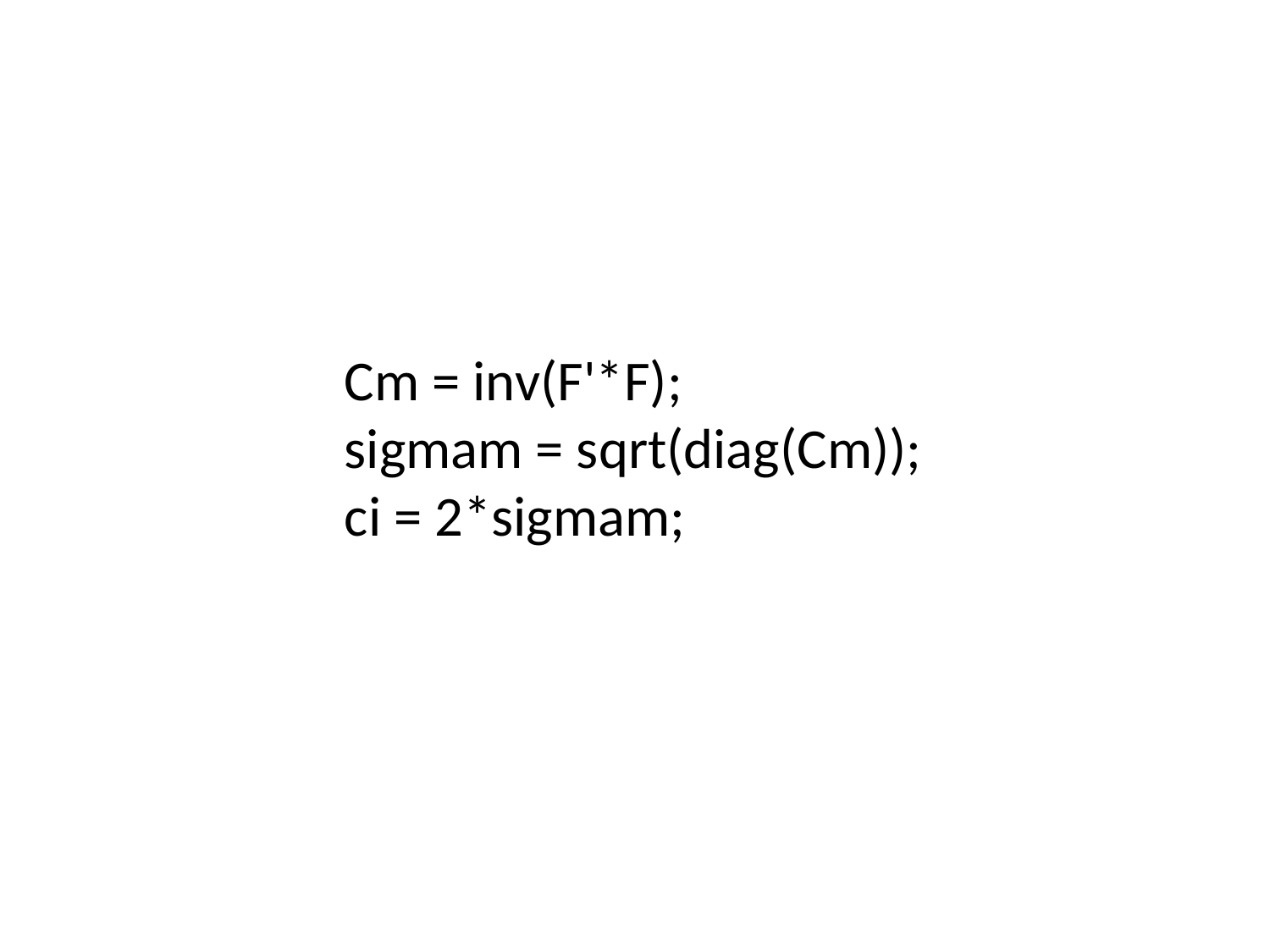

Cm = inv(F'*F);
sigmam = sqrt(diag(Cm));
ci = 2*sigmam;